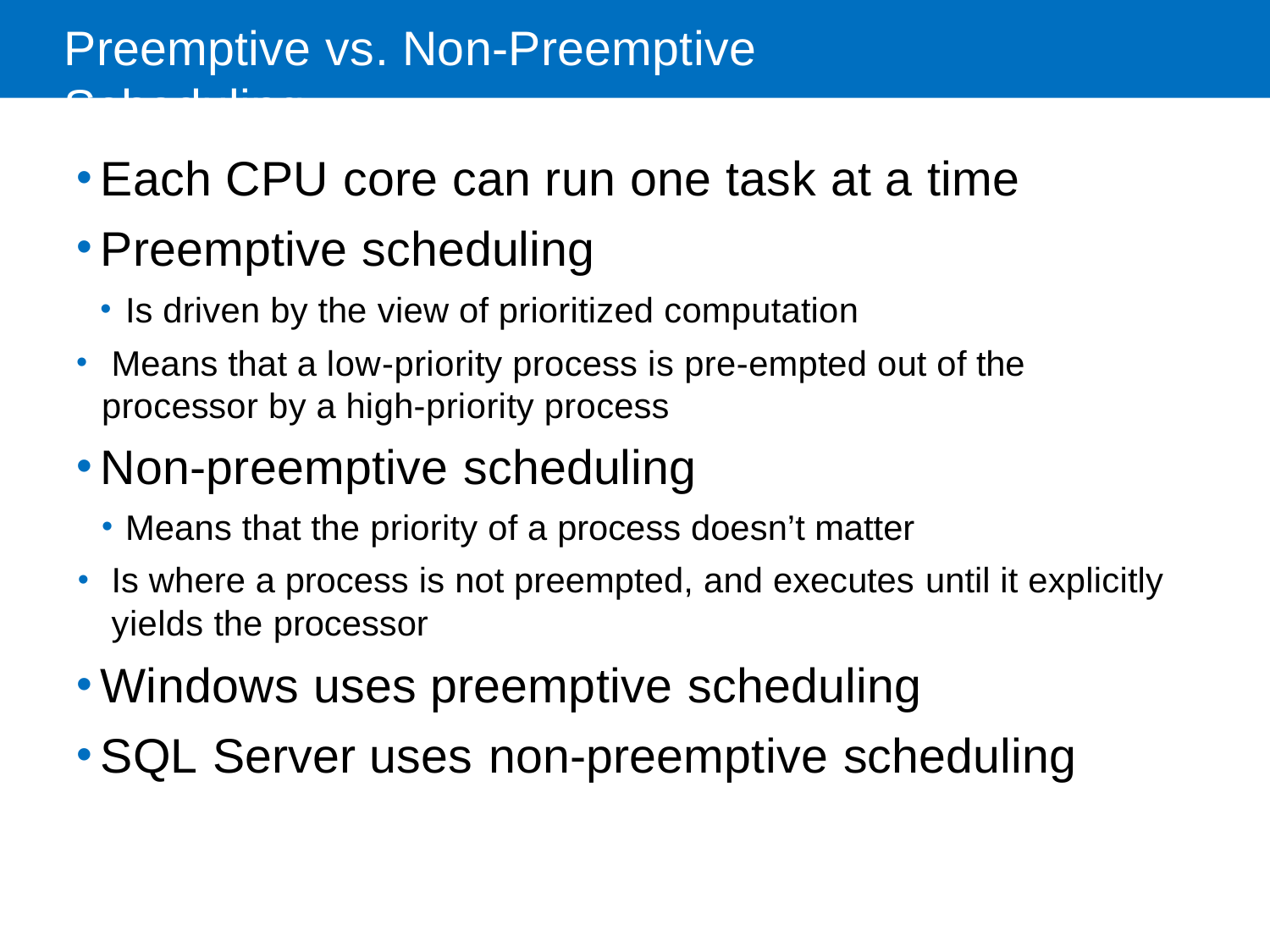

# Preemptive vs. Non-Preemptive Scheduling
Each CPU core can run one task at a time
Preemptive scheduling
Is driven by the view of prioritized computation
 Means that a low-priority process is pre-empted out of the  processor by a high-priority process
Non-preemptive scheduling
Means that the priority of a process doesn’t matter
 Is where a process is not preempted, and executes until it explicitly  yields the processor
Windows uses preemptive scheduling
SQL Server uses non-preemptive scheduling